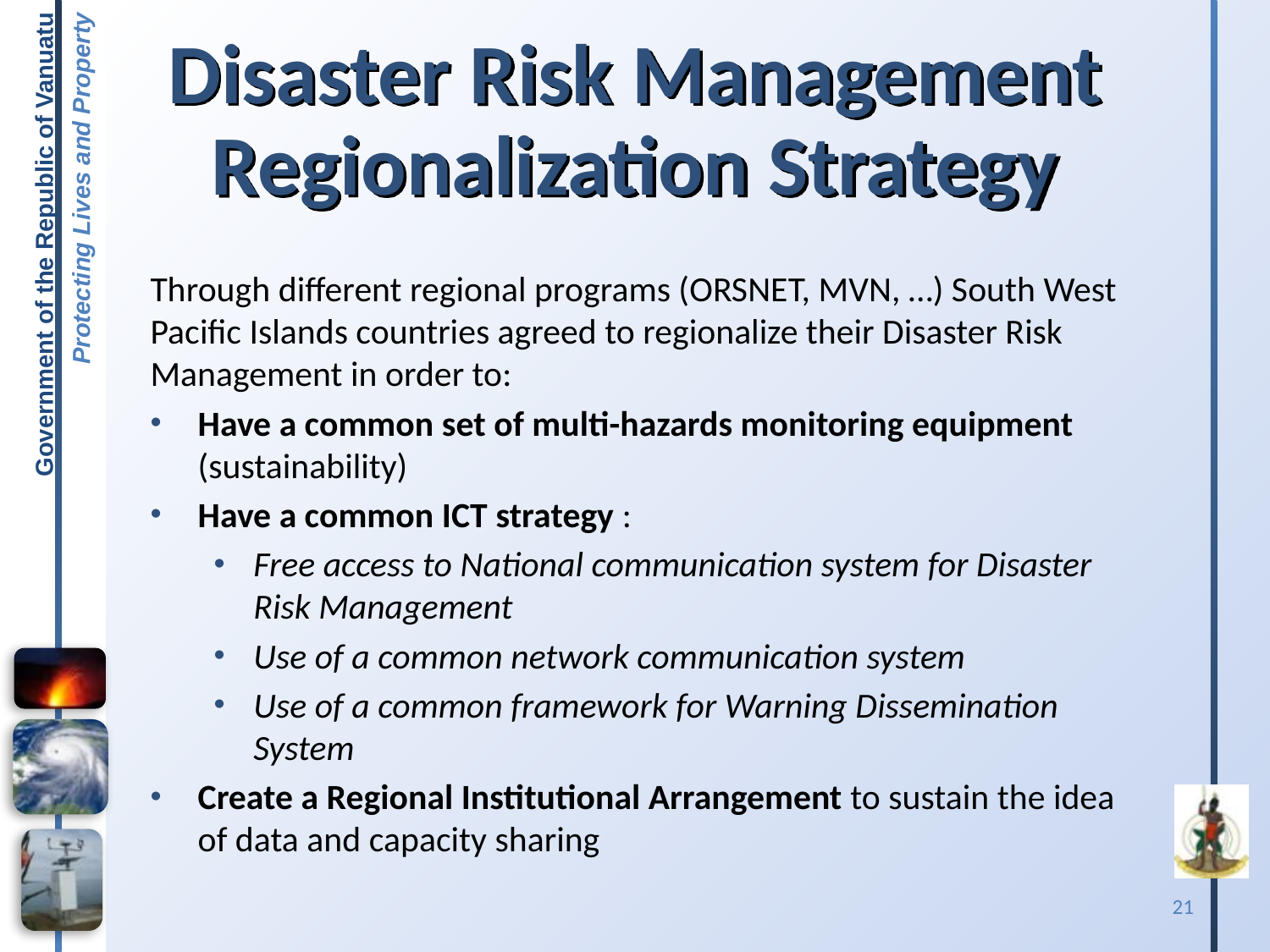

# Disaster Risk Management Regionalization Strategy
Through different regional programs (ORSNET, MVN, …) South West Pacific Islands countries agreed to regionalize their Disaster Risk Management in order to:
Have a common set of multi-hazards monitoring equipment (sustainability)
Have a common ICT strategy :
Free access to National communication system for Disaster Risk Management
Use of a common network communication system
Use of a common framework for Warning Dissemination System
Create a Regional Institutional Arrangement to sustain the idea of data and capacity sharing
21